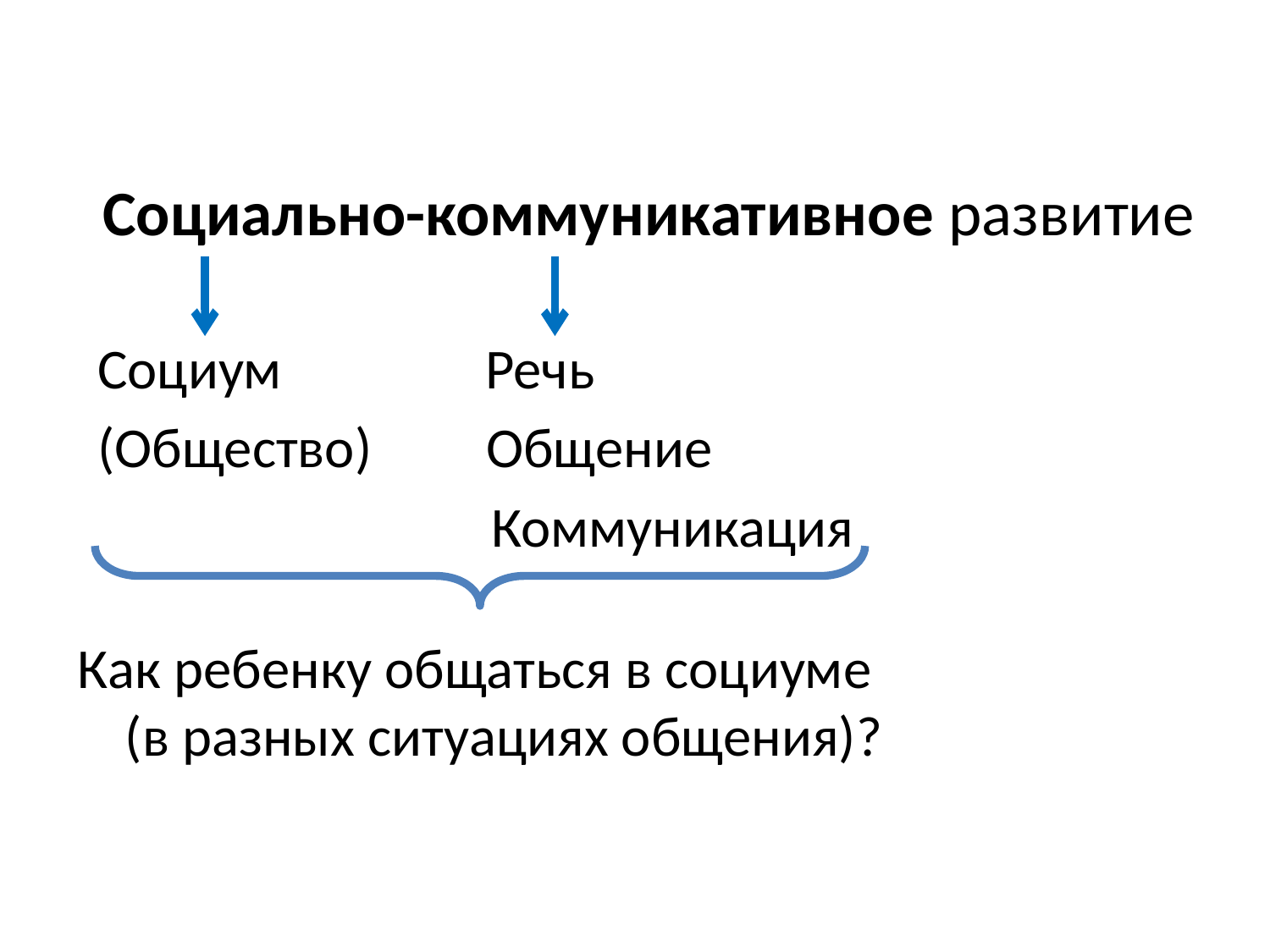

Социально-коммуникативное развитие

Социум                Речь
(Общество)         Общение
                               Коммуникация
Как ребенку общаться в социуме (в разных ситуациях общения)?